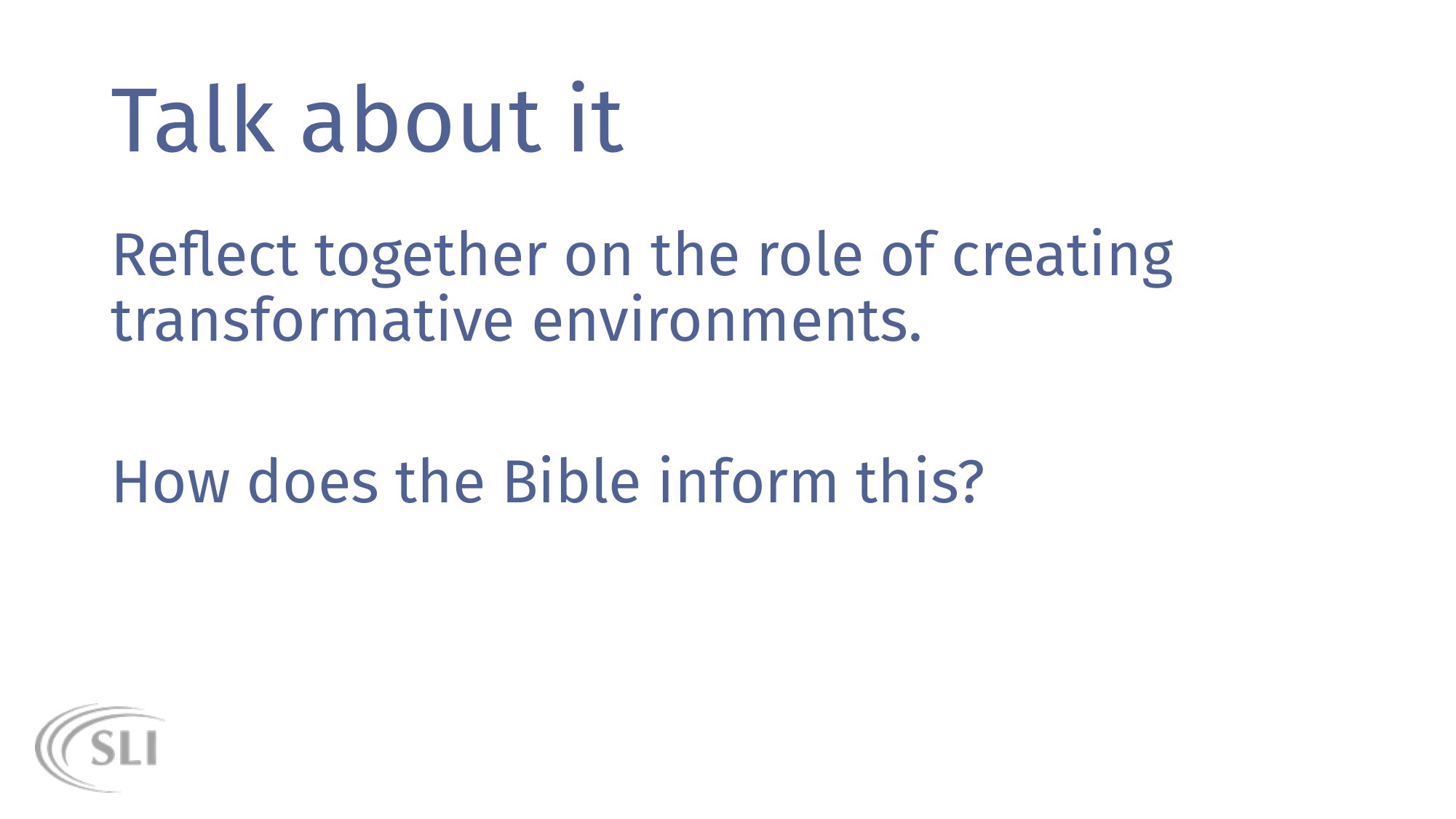

# Talk about it
Reflect together on the role of creating transformative environments.

How does the Bible inform this?